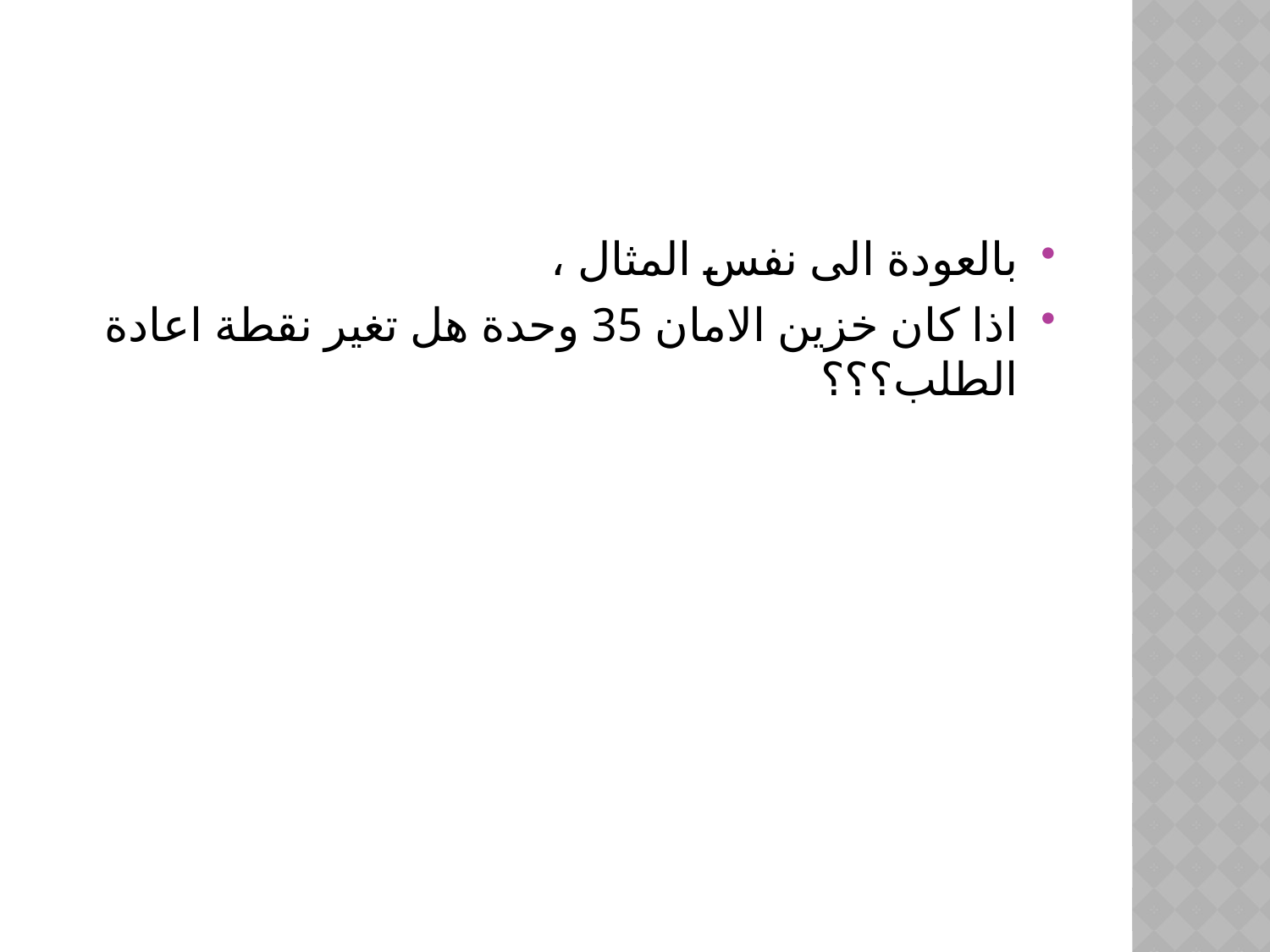

#
بالعودة الى نفس المثال ،
اذا كان خزين الامان 35 وحدة هل تغير نقطة اعادة الطلب؟؟؟